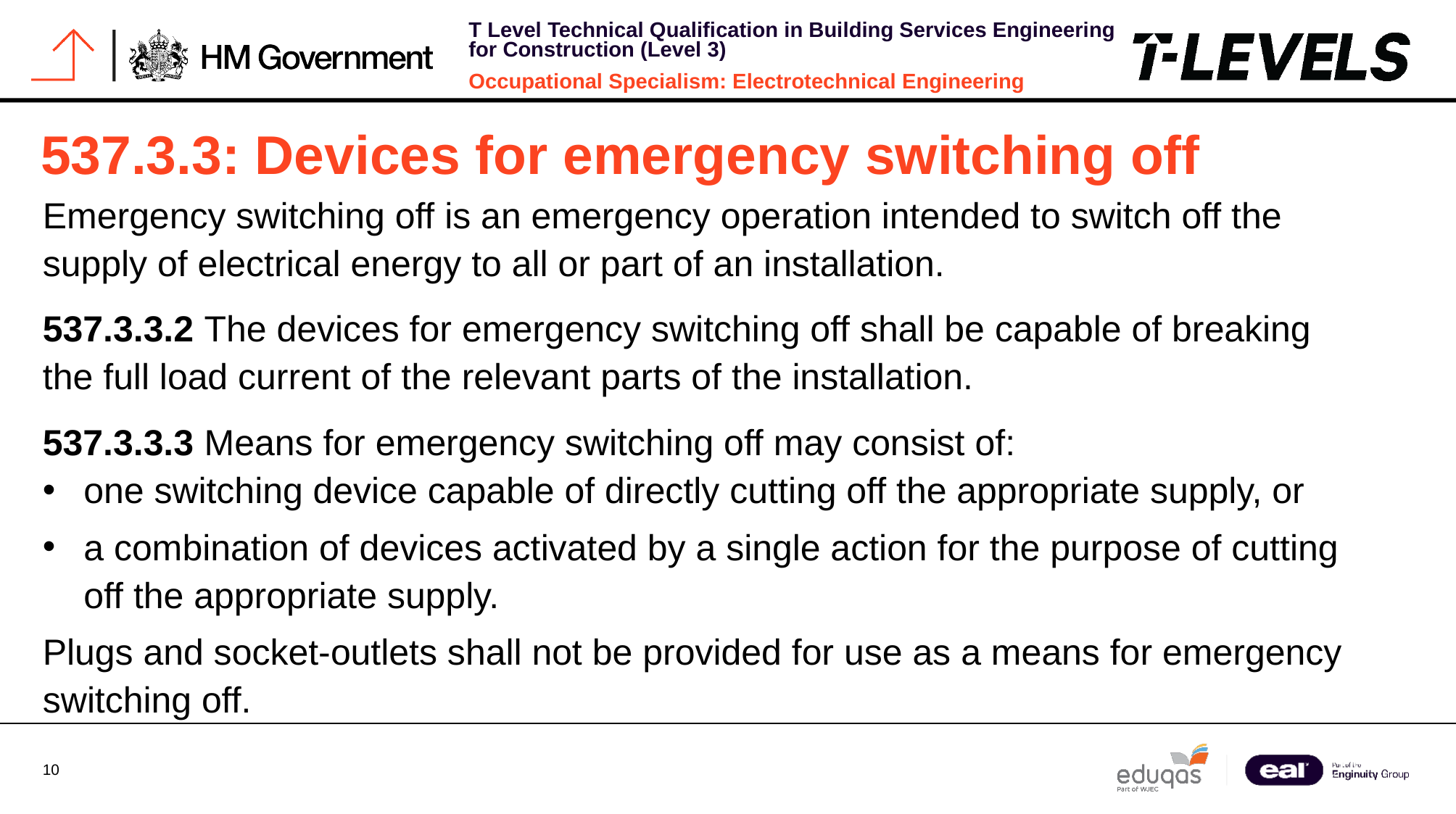

# 537.3.3: Devices for emergency switching off
Emergency switching off is an emergency operation intended to switch off the supply of electrical energy to all or part of an installation.
537.3.3.2 The devices for emergency switching off shall be capable of breaking the full load current of the relevant parts of the installation.
537.3.3.3 Means for emergency switching off may consist of:
one switching device capable of directly cutting off the appropriate supply, or
a combination of devices activated by a single action for the purpose of cutting off the appropriate supply.
Plugs and socket-outlets shall not be provided for use as a means for emergency switching off.